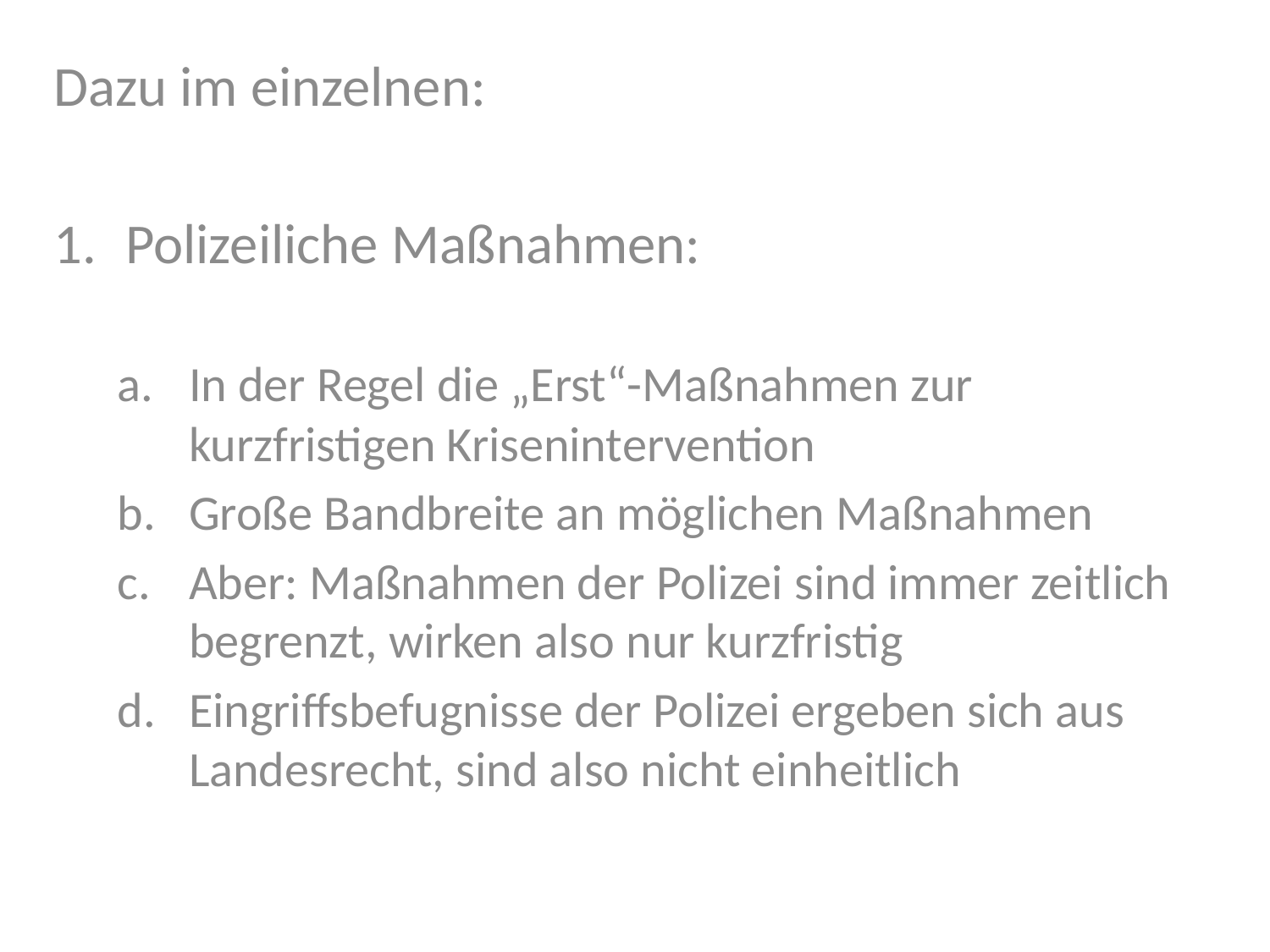

Dazu im einzelnen:

Polizeiliche Maßnahmen:
In der Regel die „Erst“-Maßnahmen zur kurzfristigen Krisenintervention
Große Bandbreite an möglichen Maßnahmen
Aber: Maßnahmen der Polizei sind immer zeitlich begrenzt, wirken also nur kurzfristig
Eingriffsbefugnisse der Polizei ergeben sich aus Landesrecht, sind also nicht einheitlich